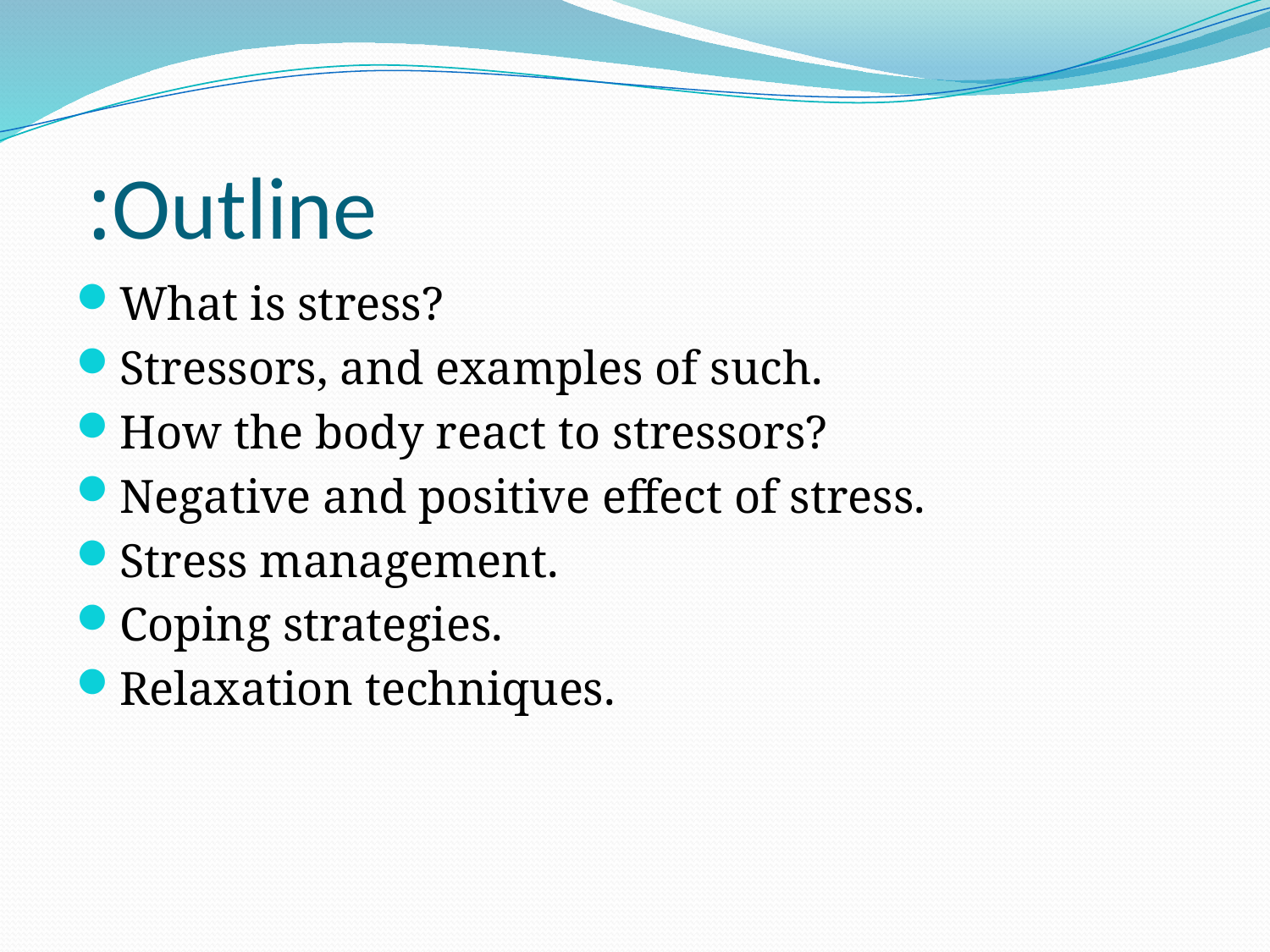

# Outline:
What is stress?
Stressors, and examples of such.
How the body react to stressors?
Negative and positive effect of stress.
Stress management.
Coping strategies.
Relaxation techniques.